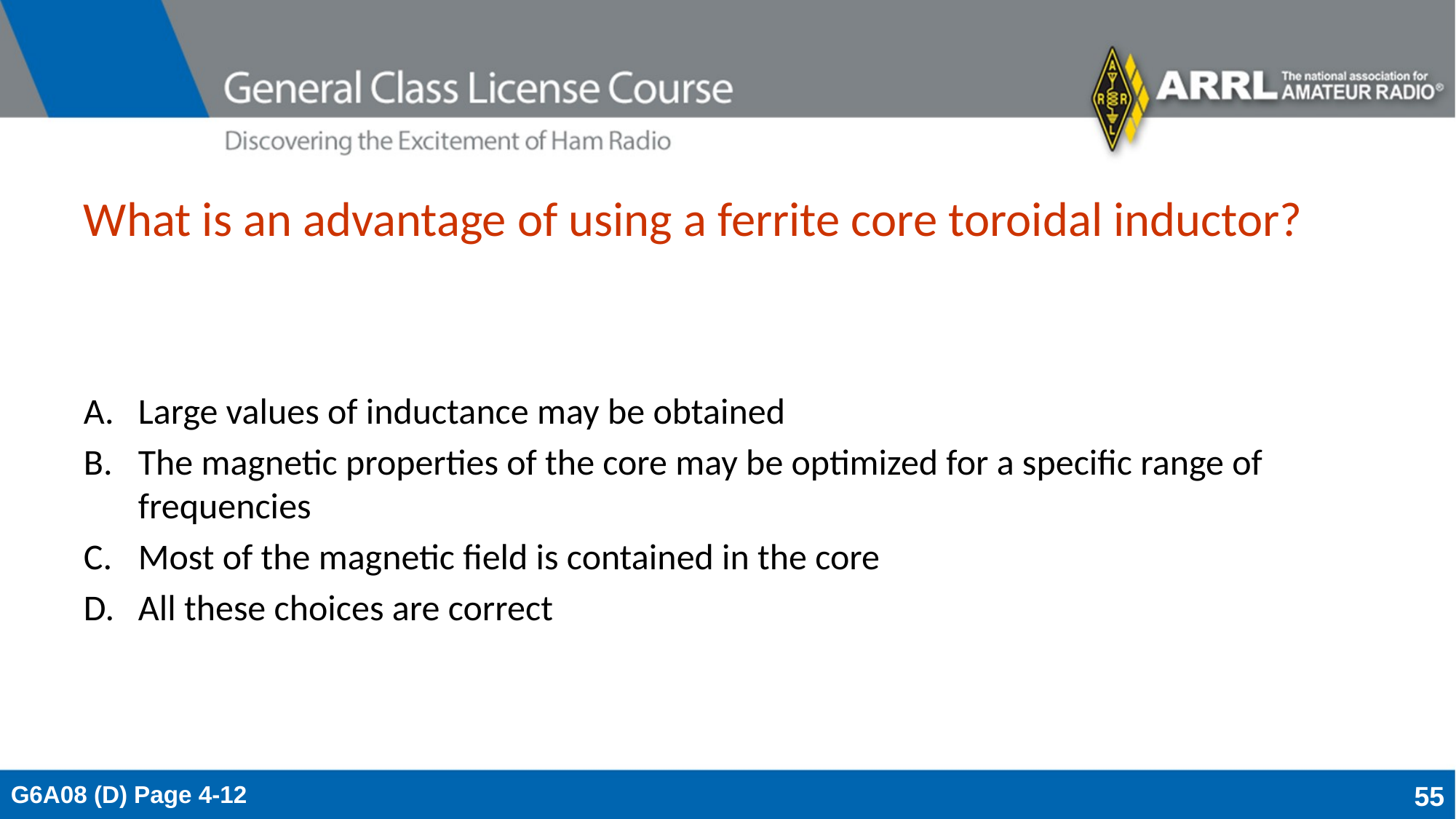

# What is an advantage of using a ferrite core toroidal inductor?
Large values of inductance may be obtained
The magnetic properties of the core may be optimized for a specific range of frequencies
Most of the magnetic field is contained in the core
All these choices are correct
G6A08 (D) Page 4-12
55